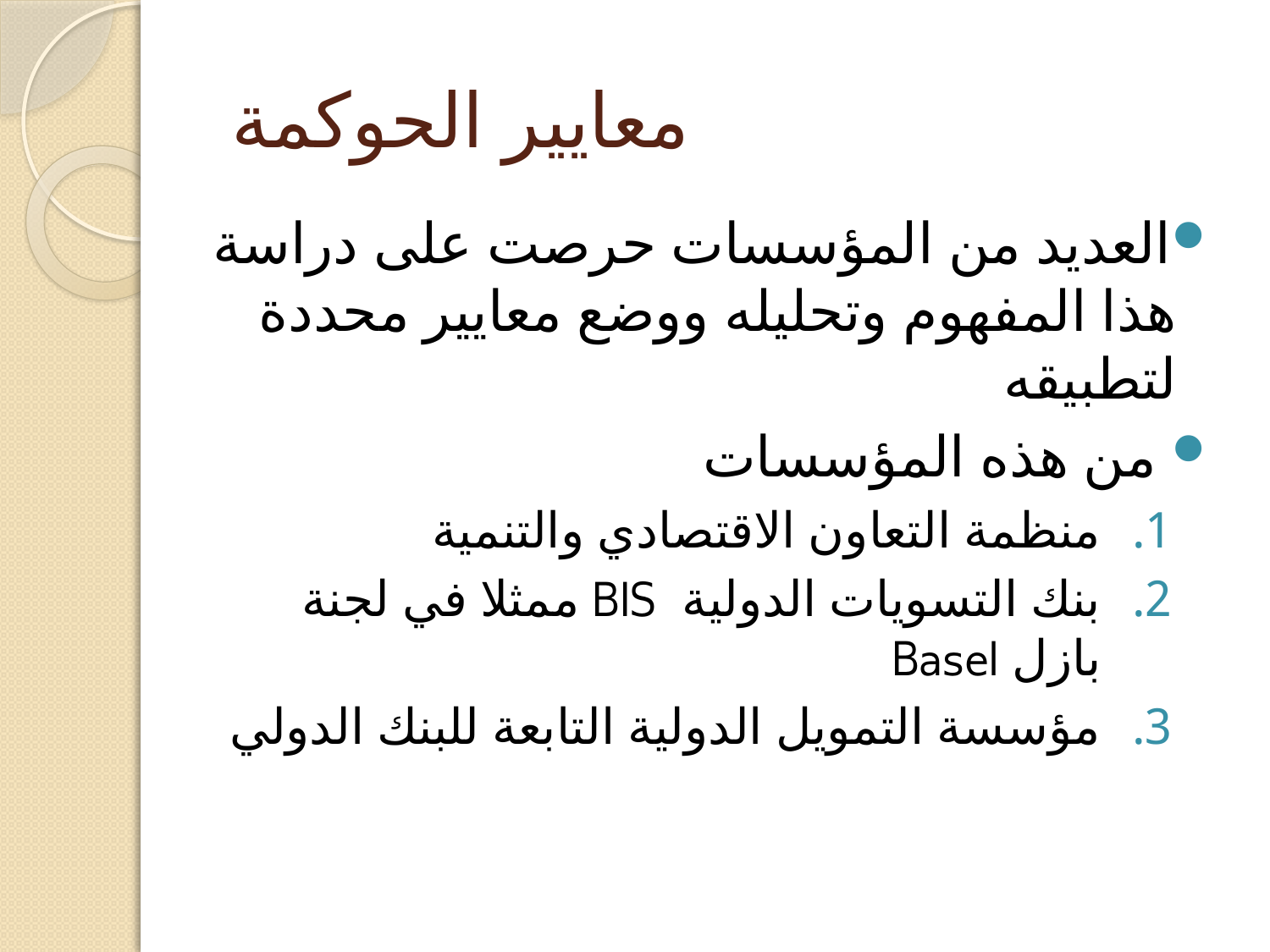

# معايير الحوكمة
العديد من المؤسسات حرصت على دراسة هذا المفهوم وتحليله ووضع معايير محددة لتطبيقه
 من هذه المؤسسات
منظمة التعاون الاقتصادي والتنمية
بنك التسويات الدولية  BIS ممثلا في لجنة بازل Basel
مؤسسة التمويل الدولية التابعة للبنك الدولي